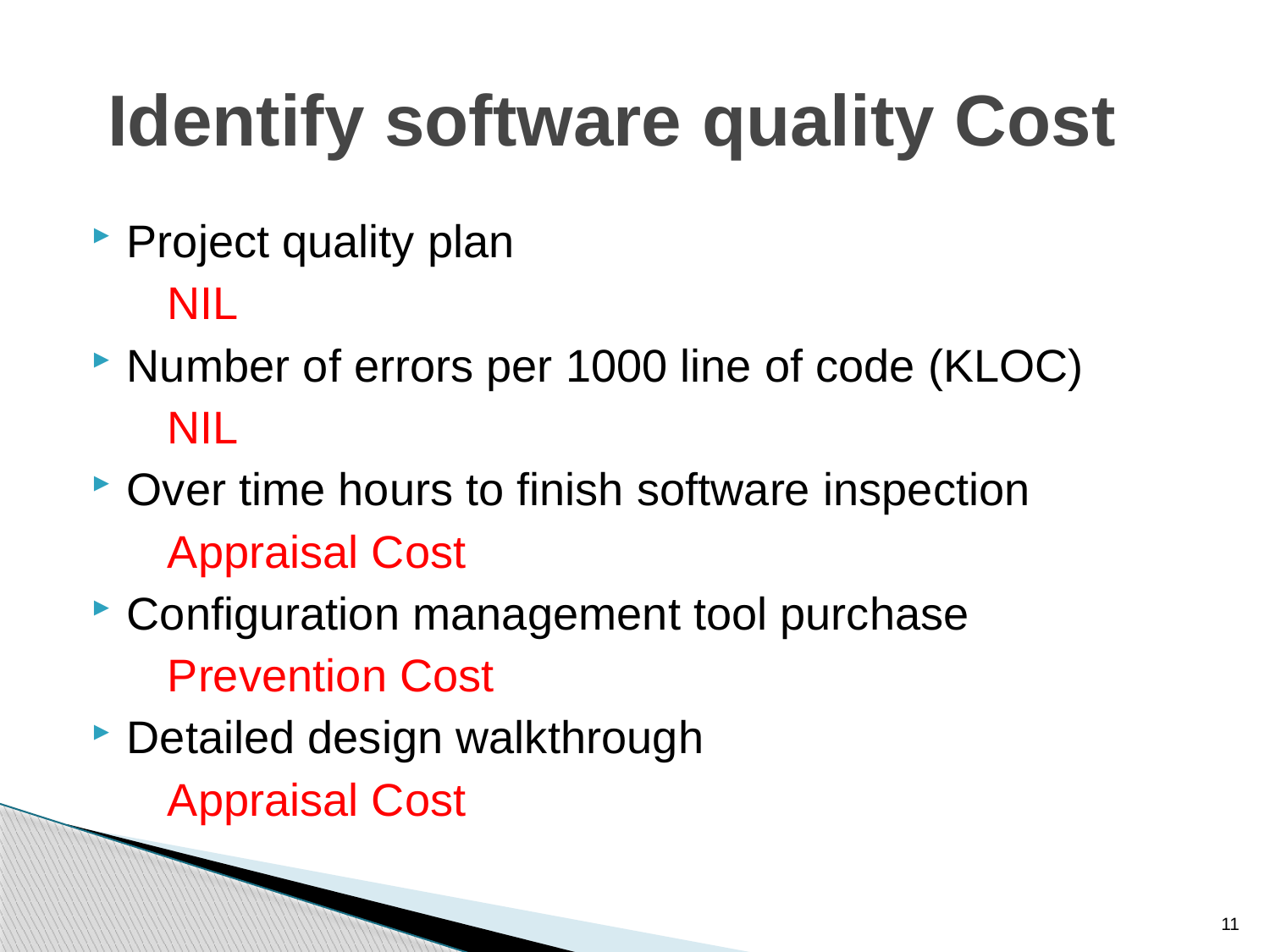

# Identify software quality Cost
Project quality plan
      NIL
Number of errors per 1000 line of code (KLOC)
      NIL
Over time hours to finish software inspection
      Appraisal Cost
Configuration management tool purchase
      Prevention Cost
Detailed design walkthrough
      Appraisal Cost
11